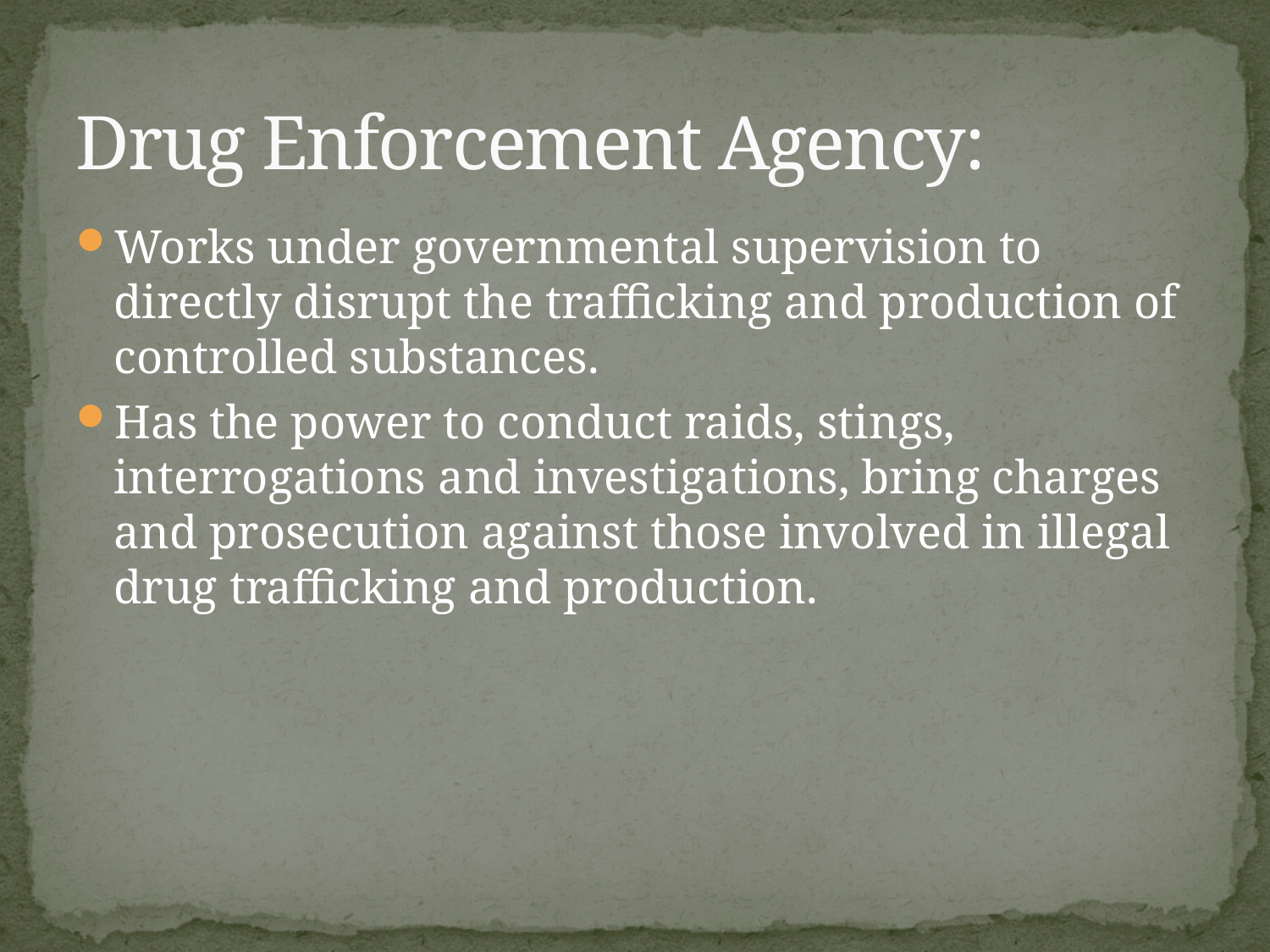

# Drug Enforcement Agency:
Works under governmental supervision to directly disrupt the trafficking and production of controlled substances.
Has the power to conduct raids, stings, interrogations and investigations, bring charges and prosecution against those involved in illegal drug trafficking and production.